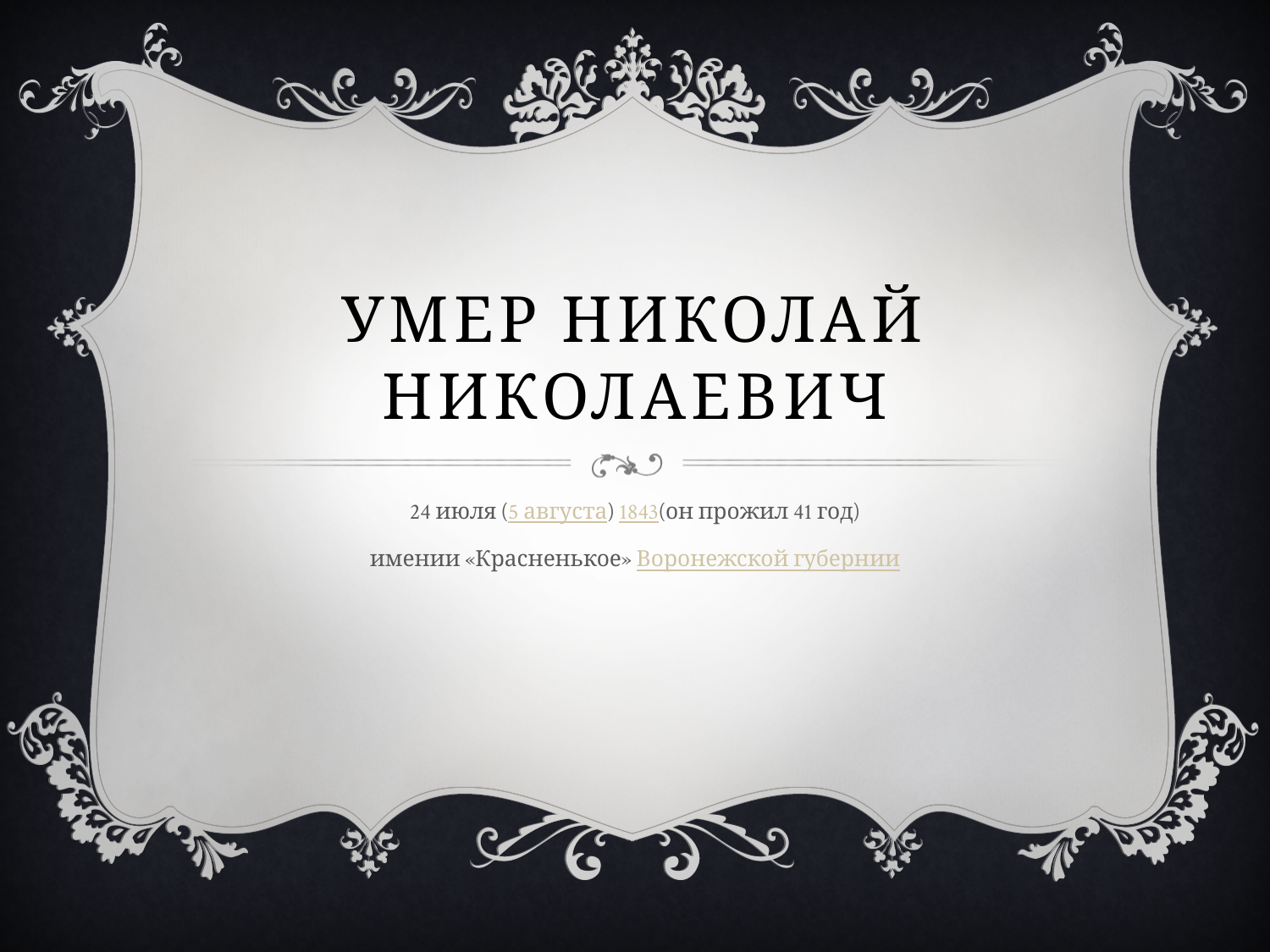

# Умер Николай Николаевич

24 июля (5 августа) 1843(он прожил 41 год)
имении «Красненькое» Воронежской губернии